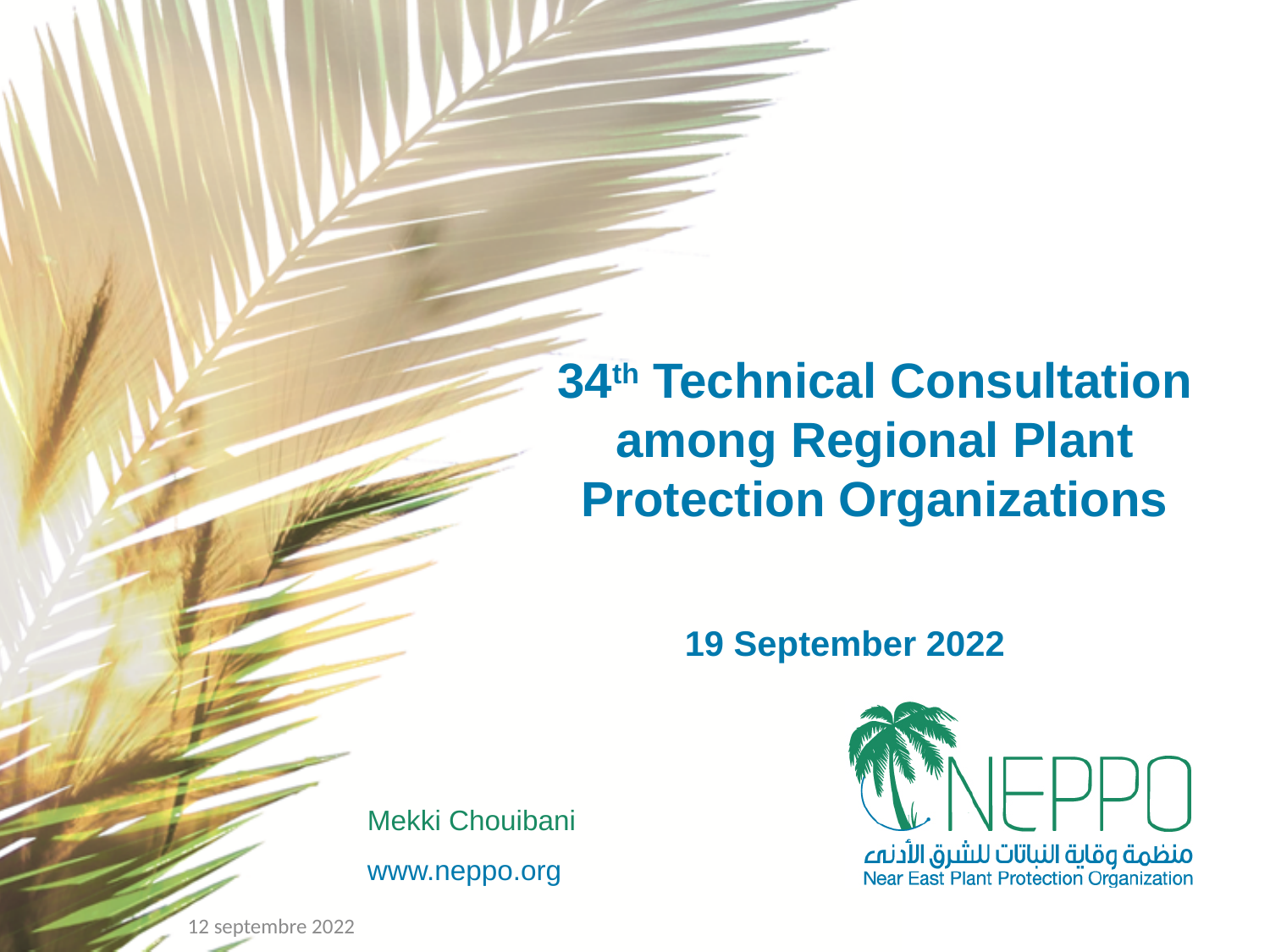

# 34th Technical Consultation among Regional Plant Protection Organizations
 19 September 2022
Mekki Chouibani
www.neppo.org
12 septembre 2022